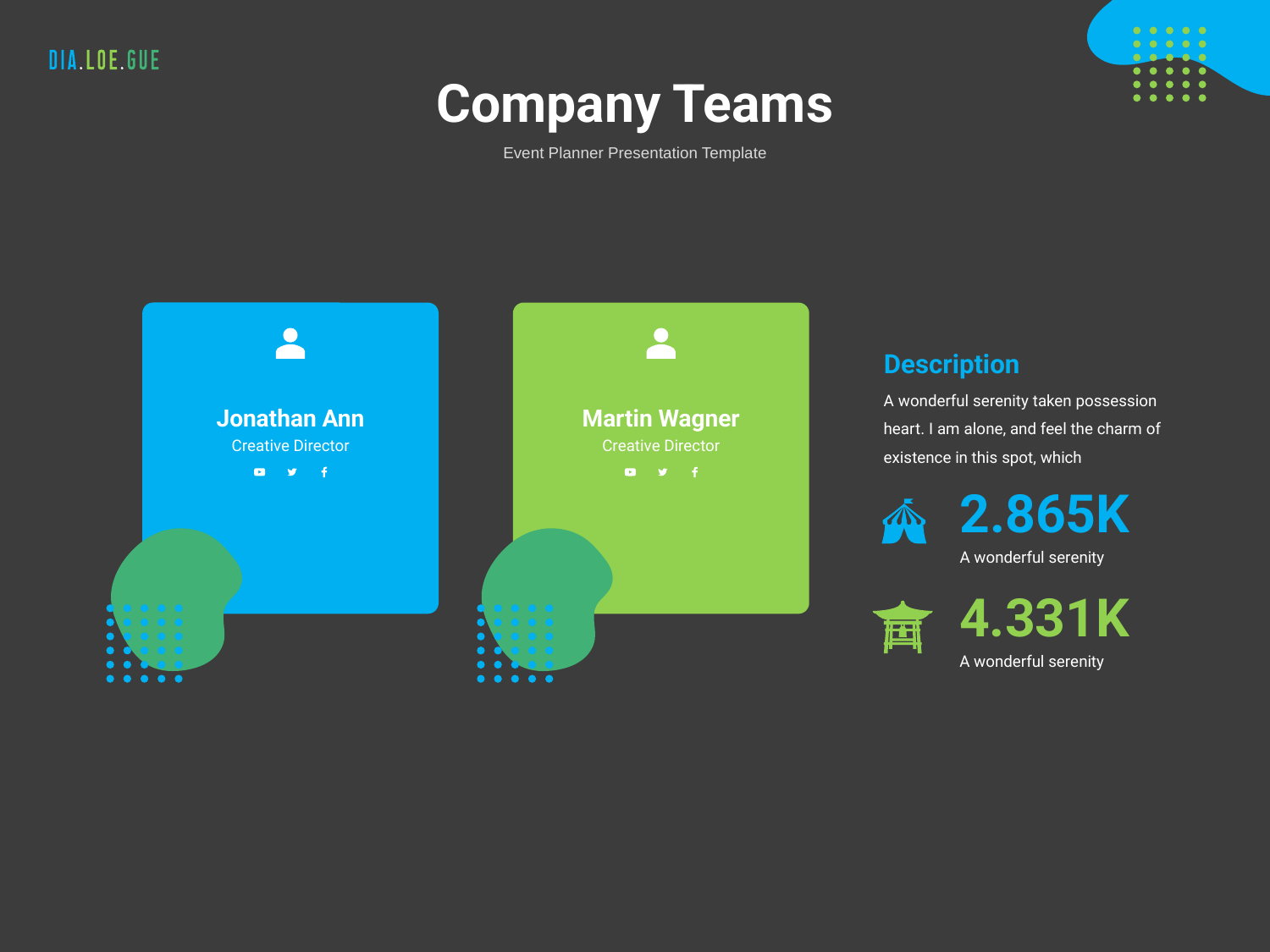

# Company Teams
Event Planner Presentation Template

Description
A wonderful serenity taken possession  heart. I am alone, and feel the charm of existence in this spot, which
Jonathan Ann
Martin Wagner
Creative Director
Creative Director

2.865K

A wonderful serenity
4.331K

A wonderful serenity